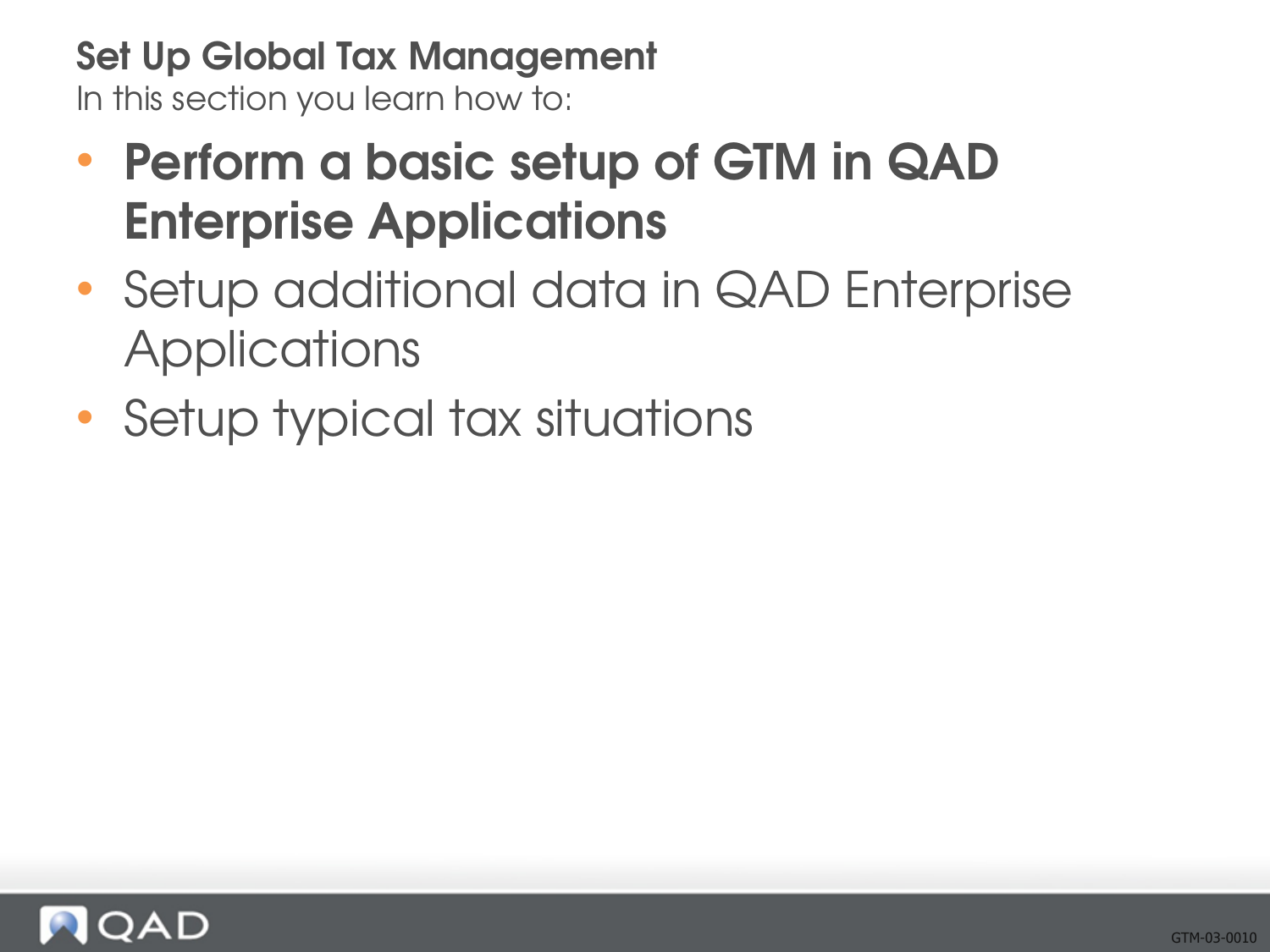

# Set Up Global Tax Management In this section you learn how to:
Perform a basic setup of GTM in QAD Enterprise Applications
Setup additional data in QAD Enterprise Applications
Setup typical tax situations

GTM-03-0010